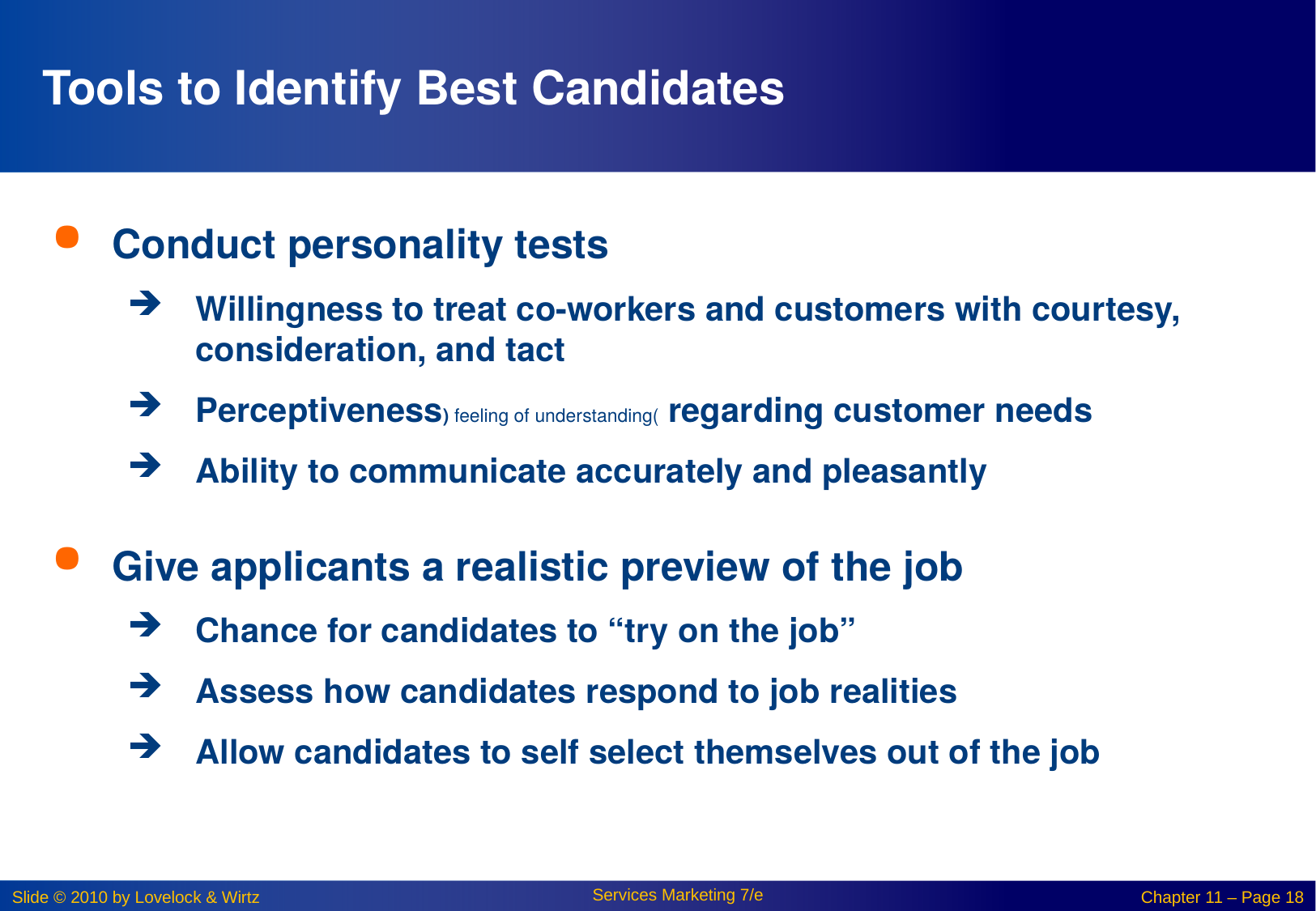

# Tools to Identify Best Candidates
Conduct personality tests
Willingness to treat co-workers and customers with courtesy,  consideration, and tact
Perceptiveness) feeling of understanding( regarding customer needs
Ability to communicate accurately and pleasantly
Give applicants a realistic preview of the job
Chance for candidates to “try on the job”
Assess how candidates respond to job realities
Allow candidates to self select themselves out of the job